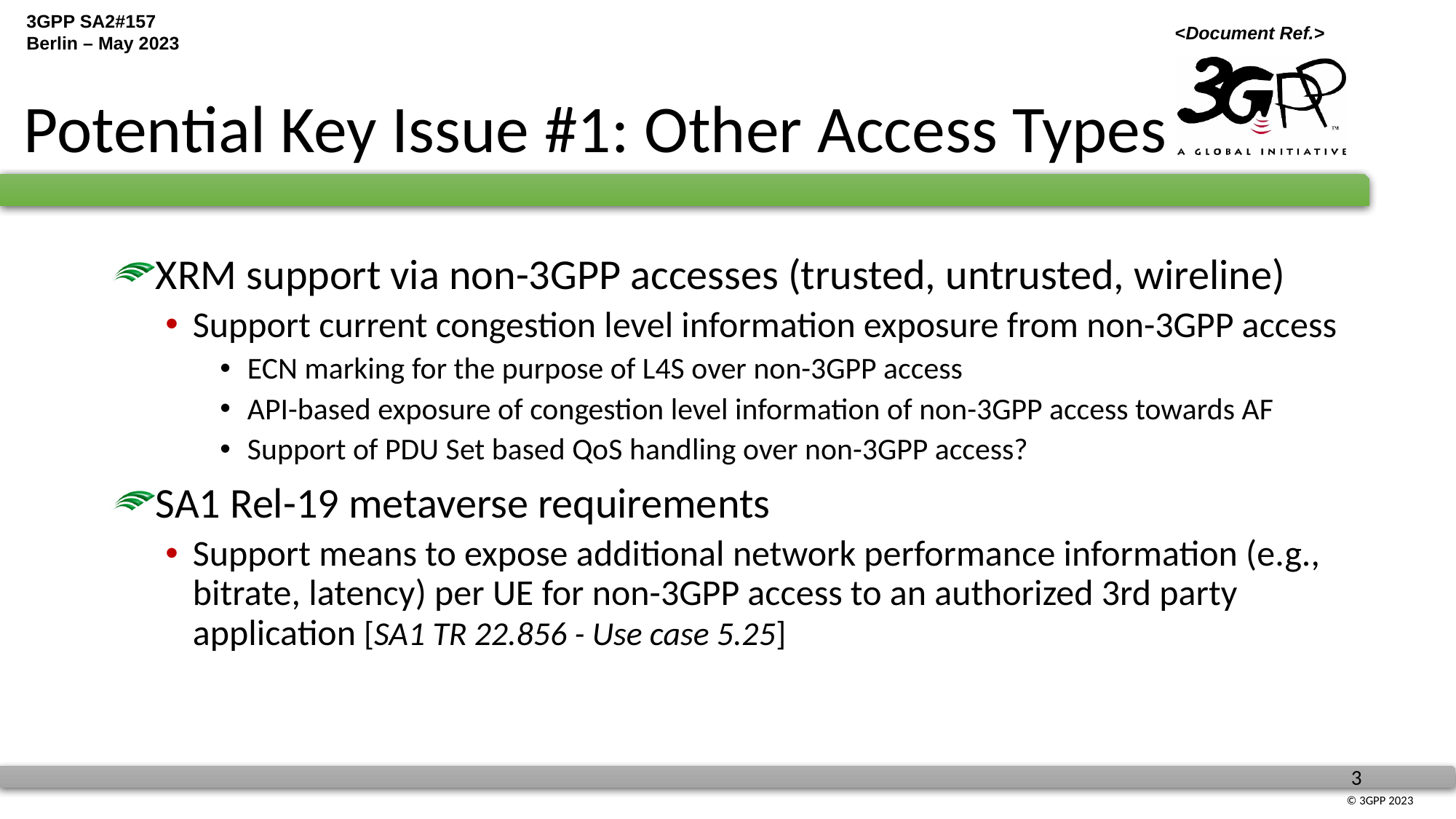

# Potential Key Issue #1: Other Access Types
XRM support via non-3GPP accesses (trusted, untrusted, wireline)
Support current congestion level information exposure from non-3GPP access
ECN marking for the purpose of L4S over non-3GPP access
API-based exposure of congestion level information of non-3GPP access towards AF
Support of PDU Set based QoS handling over non-3GPP access?
SA1 Rel-19 metaverse requirements
Support means to expose additional network performance information (e.g., bitrate, latency) per UE for non-3GPP access to an authorized 3rd party application [SA1 TR 22.856 - Use case 5.25]